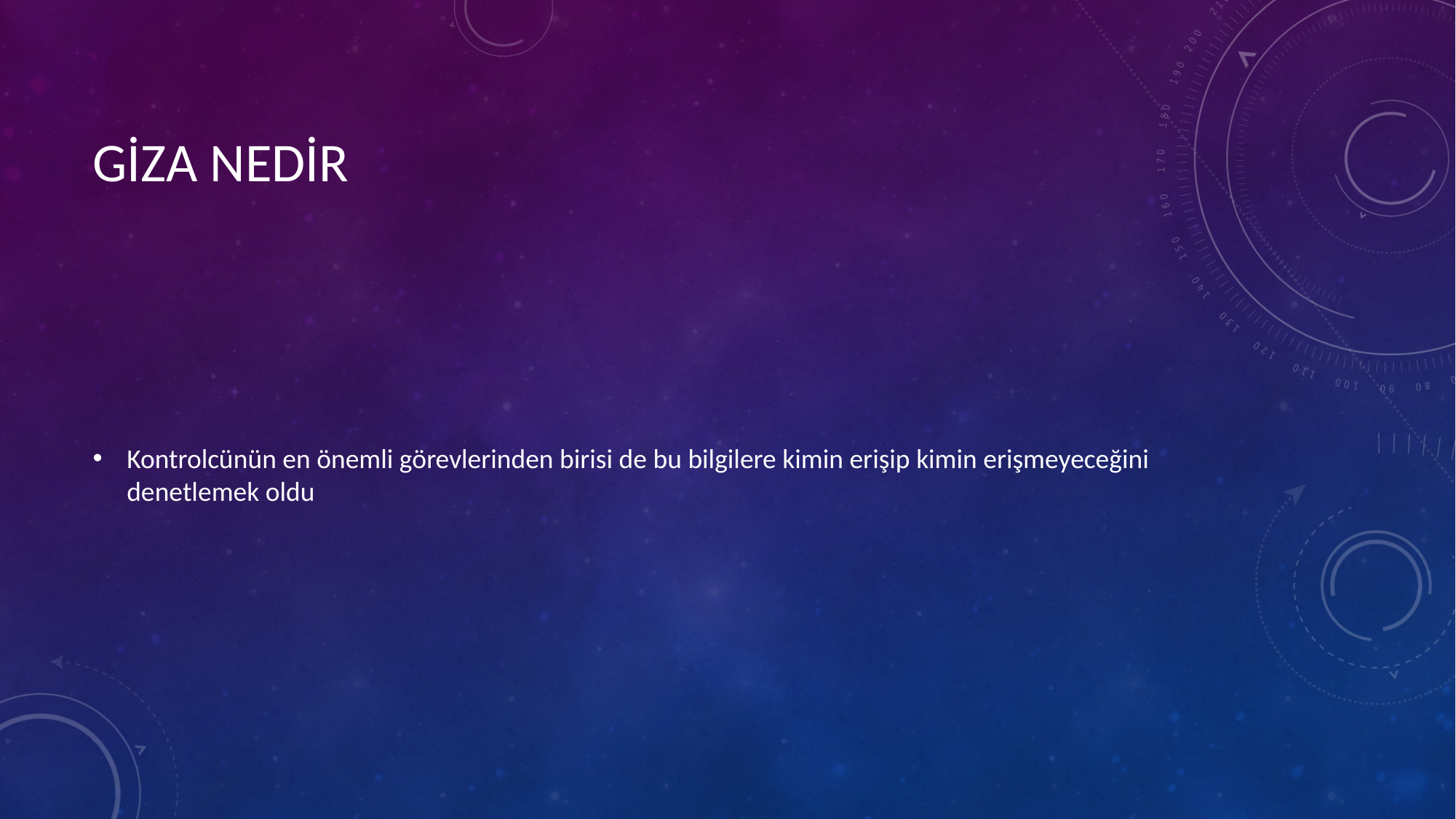

# Giza Nedir
Kontrolcünün en önemli görevlerinden birisi de bu bilgilere kimin erişip kimin erişmeyeceğini denetlemek oldu